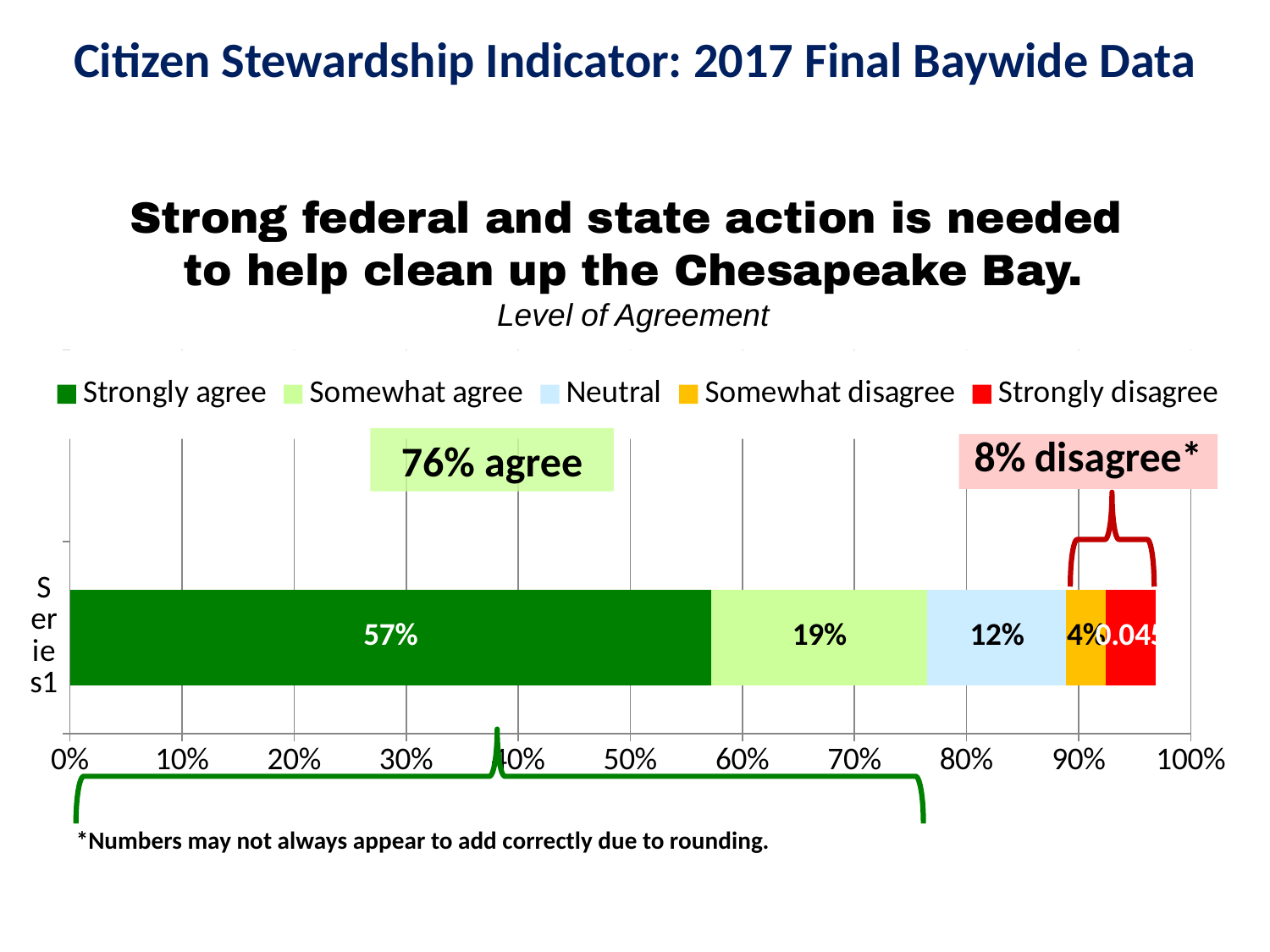

Citizen Stewardship Indicator: 2017 Final Baywide Data
# Strong federal and state action is needed to help clean up the Chesapeake Bay. Level of Agreement

### Chart

| Category | Strongly agree | Somewhat agree | Neutral | Somewhat disagree | Strongly disagree |
|---|---|---|---|---|---|
|  | 0.572 | 0.193 | 0.124 | 0.035 | 0.045 |
|  | None | None | None | None | None |
76% agree
*Numbers may not always appear to add correctly due to rounding.